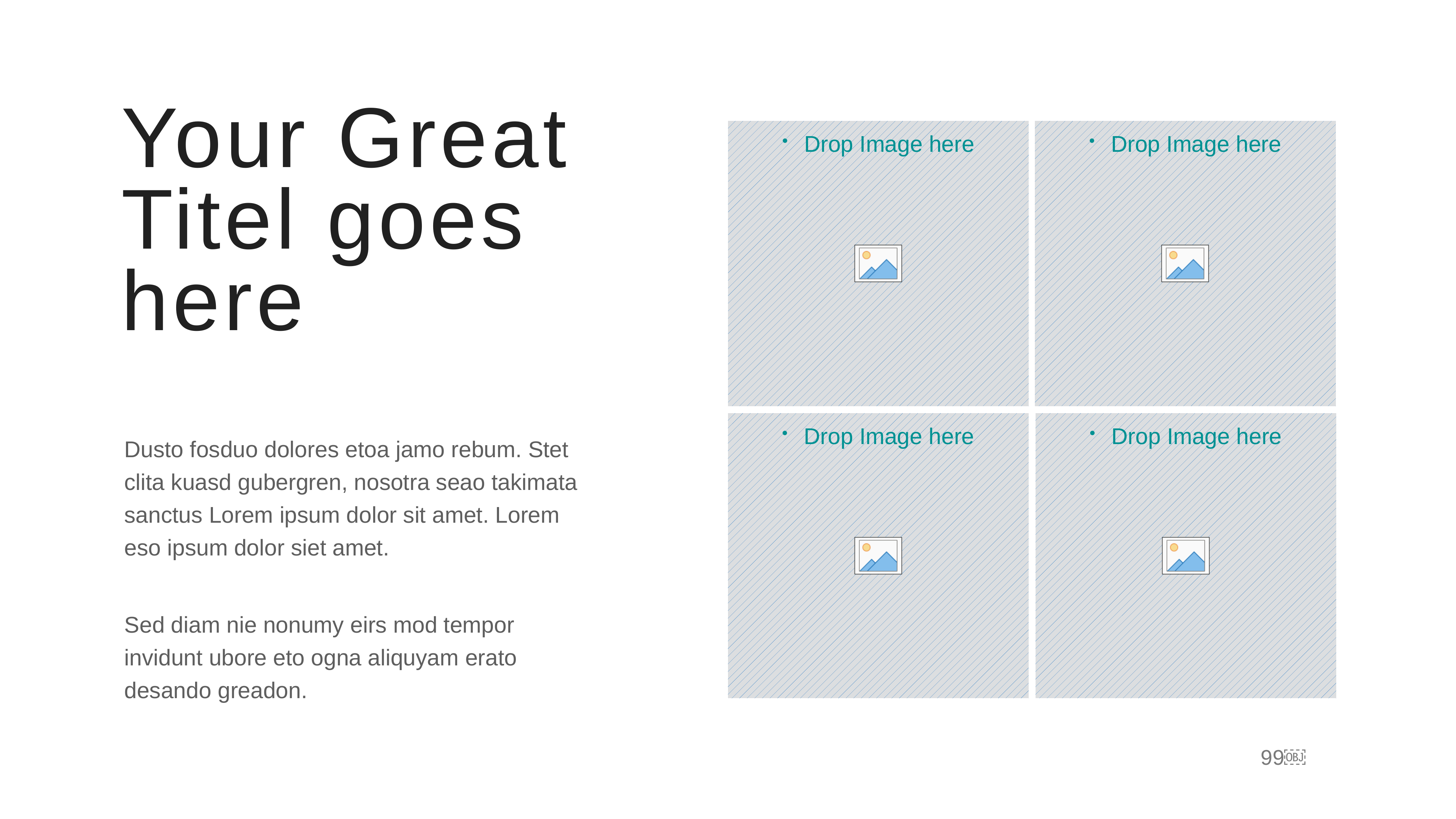

Your Great
Titel goes
here

Dusto fosduo dolores etoa jamo rebum. Stet clita kuasd gubergren, nosotra seao takimata sanctus Lorem ipsum dolor sit amet. Lorem eso ipsum dolor siet amet.
Sed diam nie nonumy eirs mod tempor invidunt ubore eto ogna aliquyam erato desando greadon.